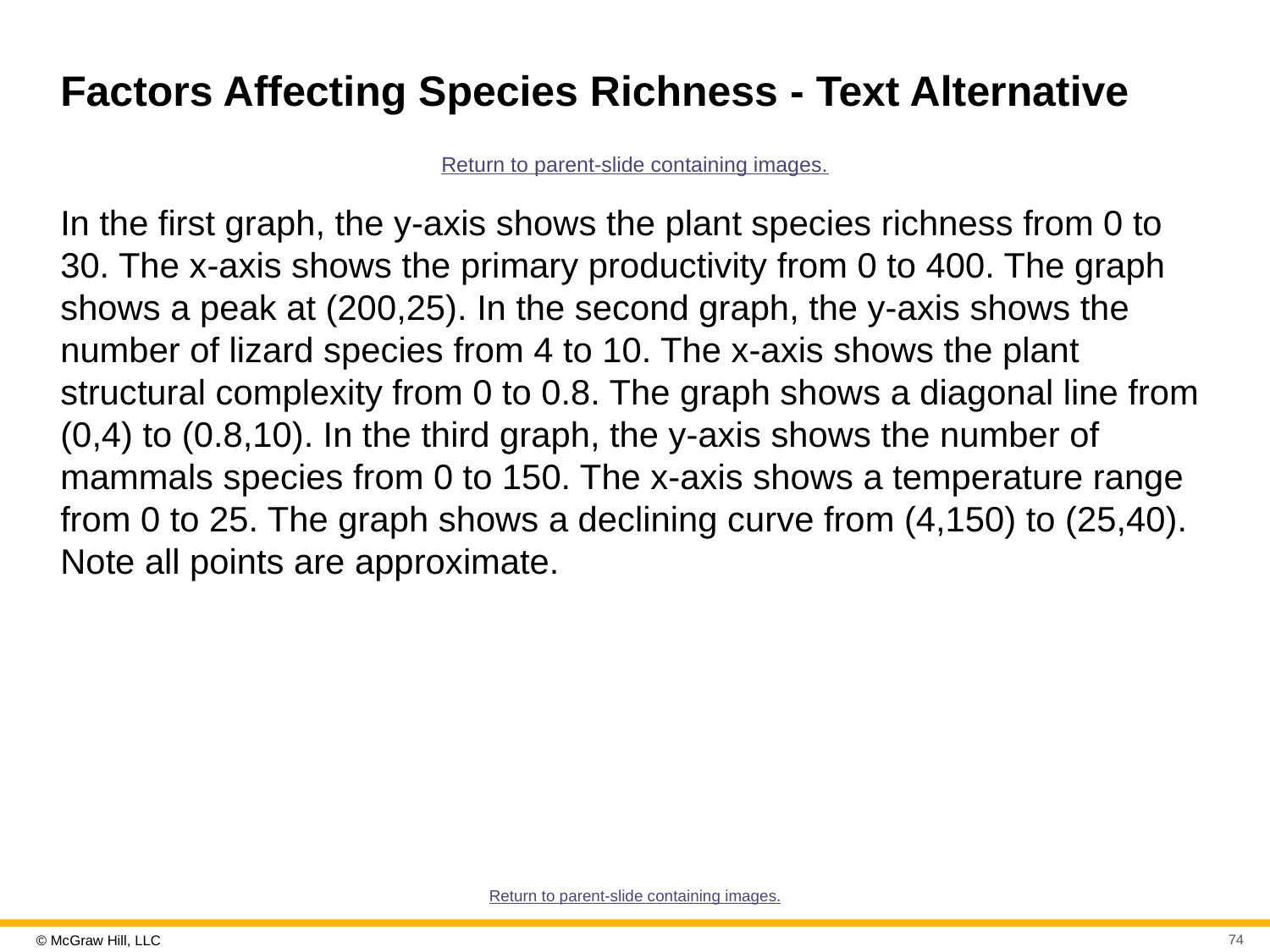

# Factors Affecting Species Richness - Text Alternative
Return to parent-slide containing images.
In the first graph, the y-axis shows the plant species richness from 0 to 30. The x-axis shows the primary productivity from 0 to 400. The graph shows a peak at (200,25). In the second graph, the y-axis shows the number of lizard species from 4 to 10. The x-axis shows the plant structural complexity from 0 to 0.8. The graph shows a diagonal line from (0,4) to (0.8,10). In the third graph, the y-axis shows the number of mammals species from 0 to 150. The x-axis shows a temperature range from 0 to 25. The graph shows a declining curve from (4,150) to (25,40). Note all points are approximate.
Return to parent-slide containing images.
74